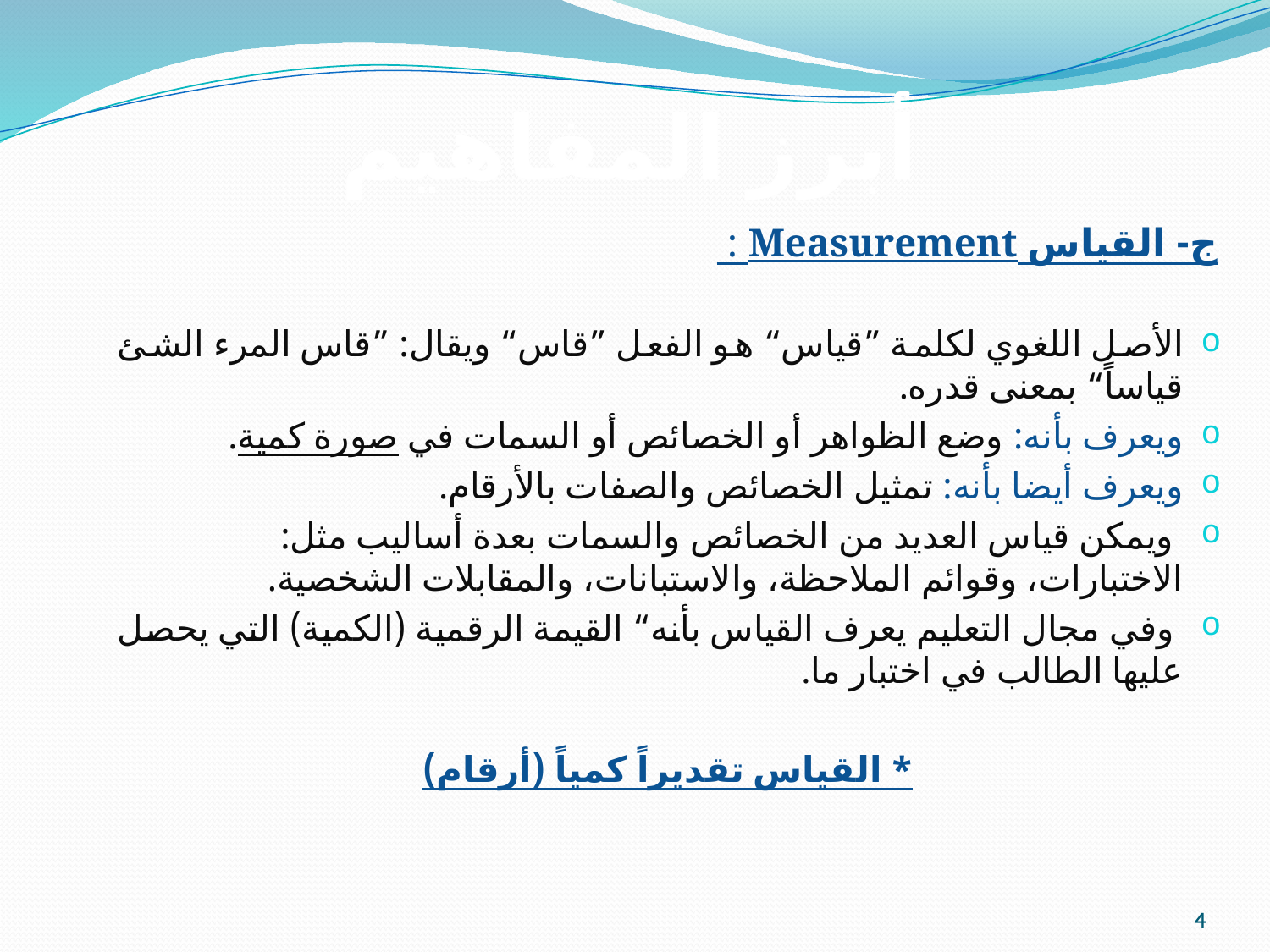

# أبرز المفاهيم

ج- القياس Measurement :

الأصل اللغوي لكلمة ”قياس“ هو الفعل ”قاس“ ويقال: ”قاس المرء الشئ قياساً“ بمعنى قدره.
ويعرف بأنه: وضع الظواهر أو الخصائص أو السمات في صورة كمية.
ويعرف أيضا بأنه: تمثيل الخصائص والصفات بالأرقام.
 ويمكن قياس العديد من الخصائص والسمات بعدة أساليب مثل: الاختبارات، وقوائم الملاحظة، والاستبانات، والمقابلات الشخصية.
 وفي مجال التعليم يعرف القياس بأنه“ القيمة الرقمية (الكمية) التي يحصل عليها الطالب في اختبار ما.

* القياس تقديراً كمياً (أرقام)

4